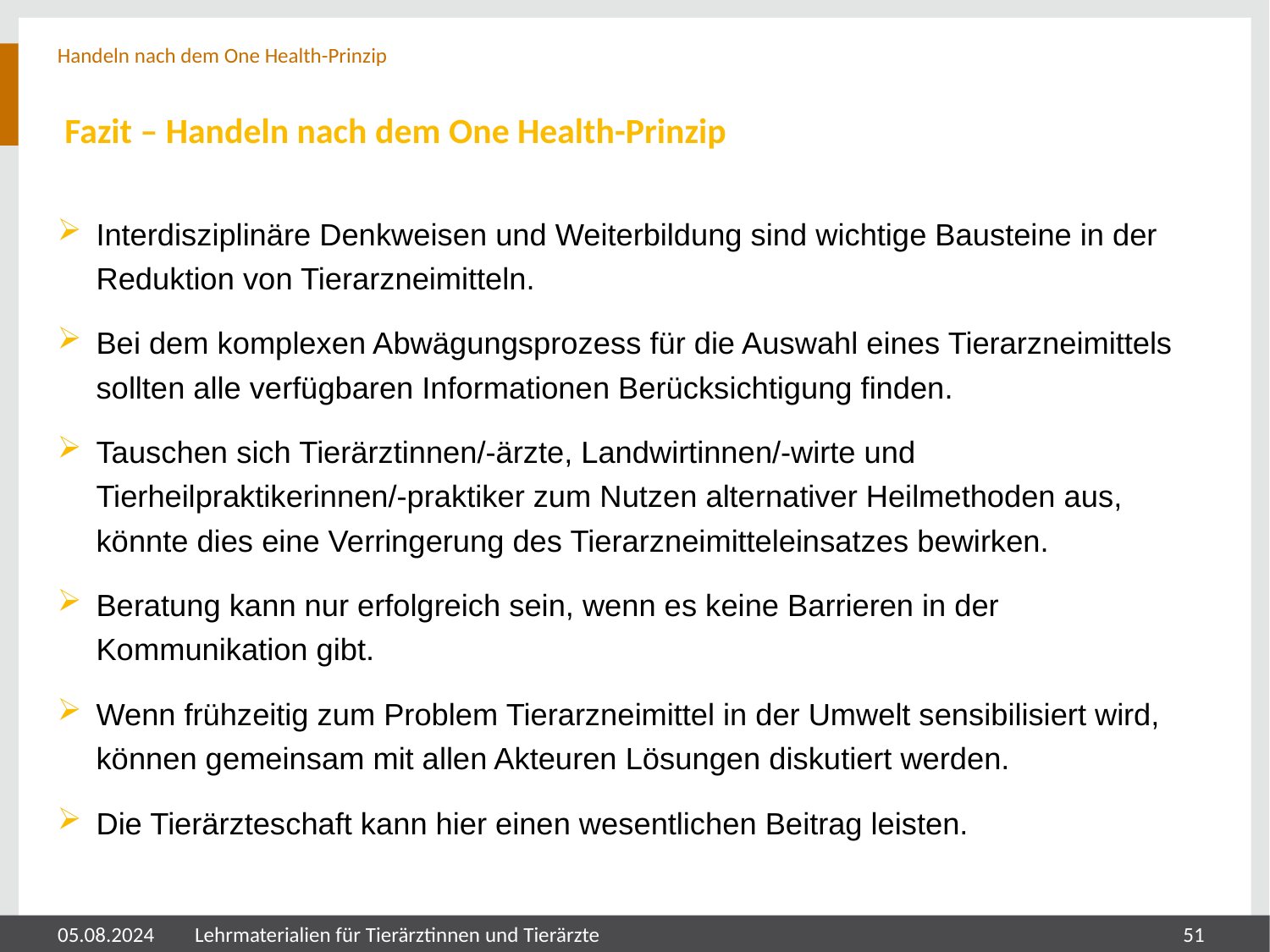

Handeln nach dem One Health-Prinzip
# Fazit – Handeln nach dem One Health-Prinzip
Interdisziplinäre Denkweisen und Weiterbildung sind wichtige Bausteine in der Reduktion von Tierarzneimitteln.
Bei dem komplexen Abwägungsprozess für die Auswahl eines Tierarzneimittels sollten alle verfügbaren Informationen Berücksichtigung finden.
Tauschen sich Tierärztinnen/-ärzte, Landwirtinnen/-wirte und Tierheilpraktikerinnen/-praktiker zum Nutzen alternativer Heilmethoden aus, könnte dies eine Verringerung des Tierarzneimitteleinsatzes bewirken.
Beratung kann nur erfolgreich sein, wenn es keine Barrieren in der Kommunikation gibt.
Wenn frühzeitig zum Problem Tierarzneimittel in der Umwelt sensibilisiert wird, können gemeinsam mit allen Akteuren Lösungen diskutiert werden.
Die Tierärzteschaft kann hier einen wesentlichen Beitrag leisten.

05.08.2024
Lehrmaterialien für Tierärztinnen und Tierärzte
51